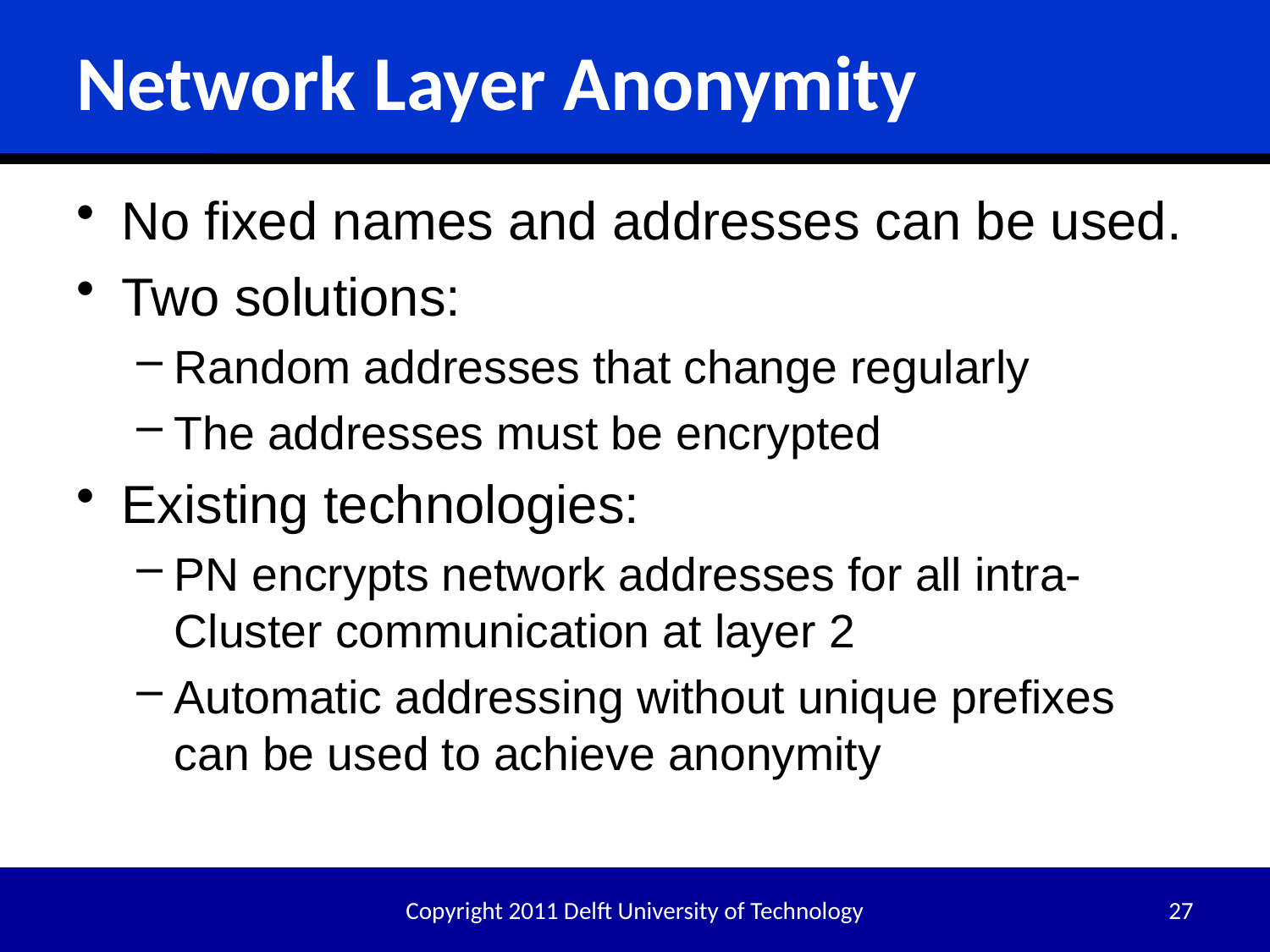

# Network Layer Anonymity
No fixed names and addresses can be used.
Two solutions:
Random addresses that change regularly
The addresses must be encrypted
Existing technologies:
PN encrypts network addresses for all intra-Cluster communication at layer 2
Automatic addressing without unique prefixes can be used to achieve anonymity
Copyright 2011 Delft University of Technology
27